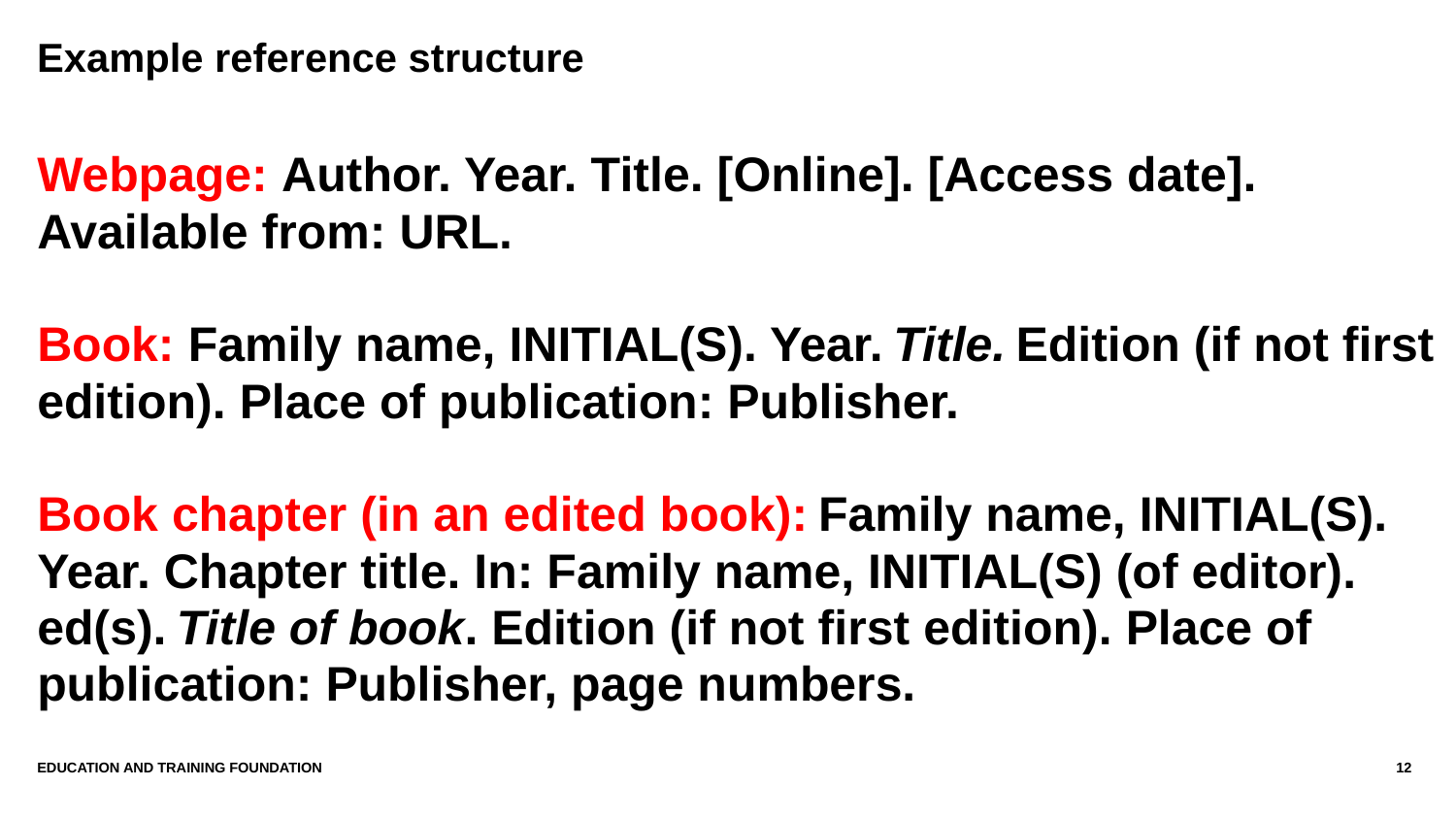

# Example reference structure

Webpage: Author. Year. Title. [Online]. [Access date]. Available from: URL.

Book: Family name, INITIAL(S). Year. Title. Edition (if not first edition). Place of publication: Publisher.

Book chapter (in an edited book): Family name, INITIAL(S). Year. Chapter title. In: Family name, INITIAL(S) (of editor). ed(s). Title of book. Edition (if not first edition). Place of publication: Publisher, page numbers.

Education AND Training Foundation
12